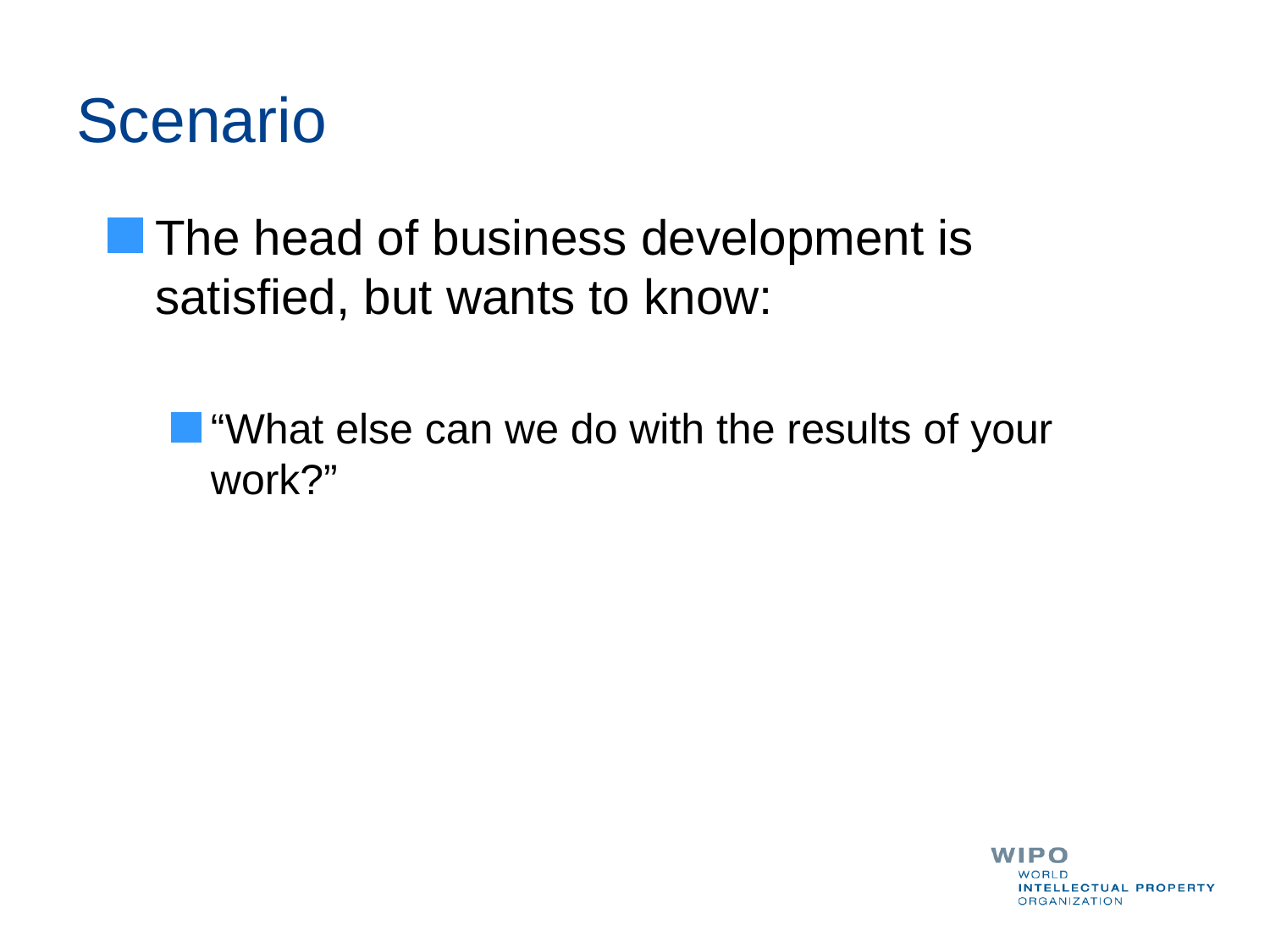

# Scenario
The head of business development is satisfied, but wants to know:

“What else can we do with the results of your work?”